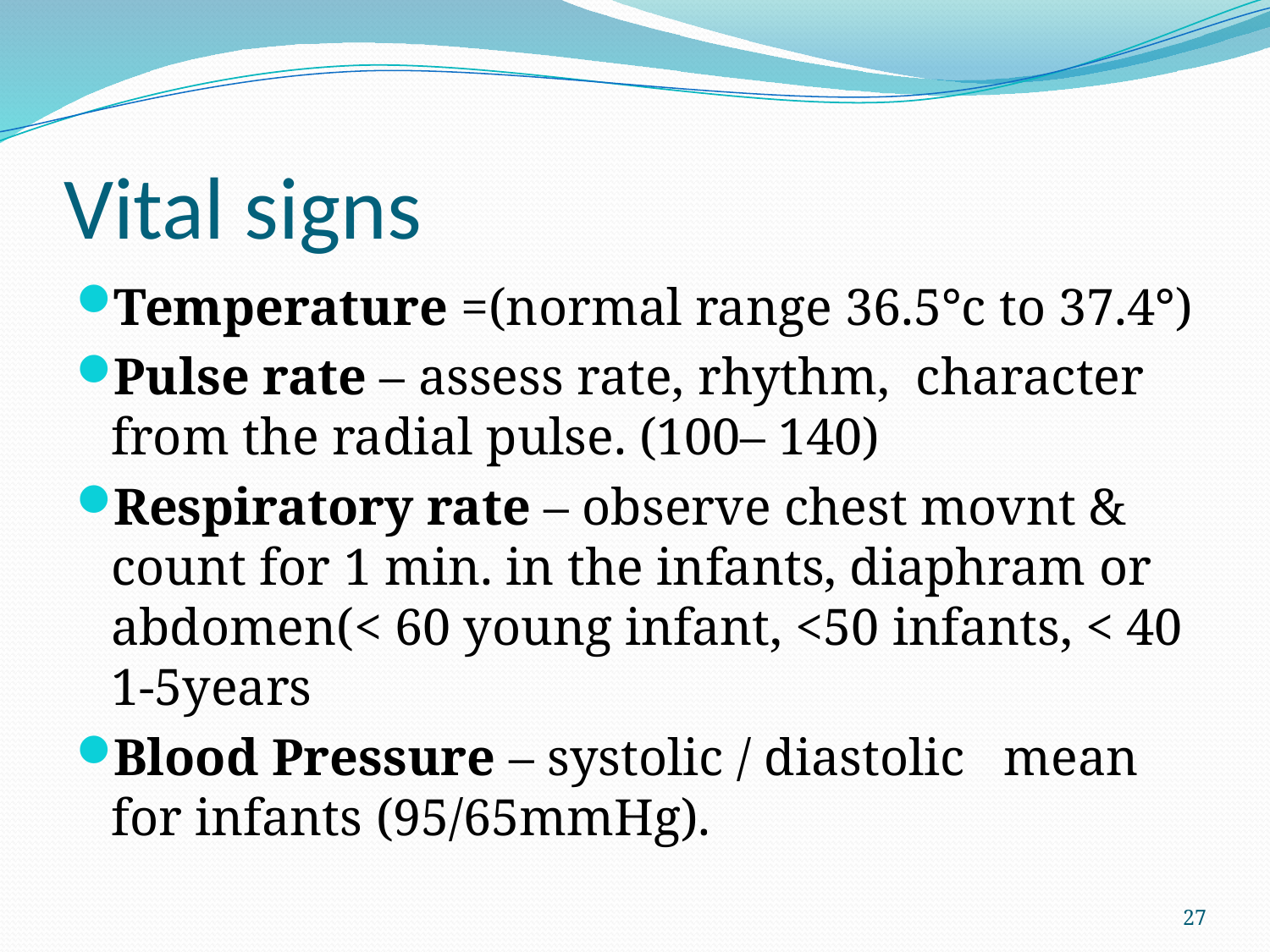

# Vital signs
Temperature =(normal range 36.5°c to 37.4°)
Pulse rate – assess rate, rhythm,  character from the radial pulse. (100– 140)
Respiratory rate – observe chest movnt & count for 1 min. in the infants, diaphram or abdomen(< 60 young infant, <50 infants, < 40 1-5years
Blood Pressure – systolic / diastolic   mean for infants (95/65mmHg).

27